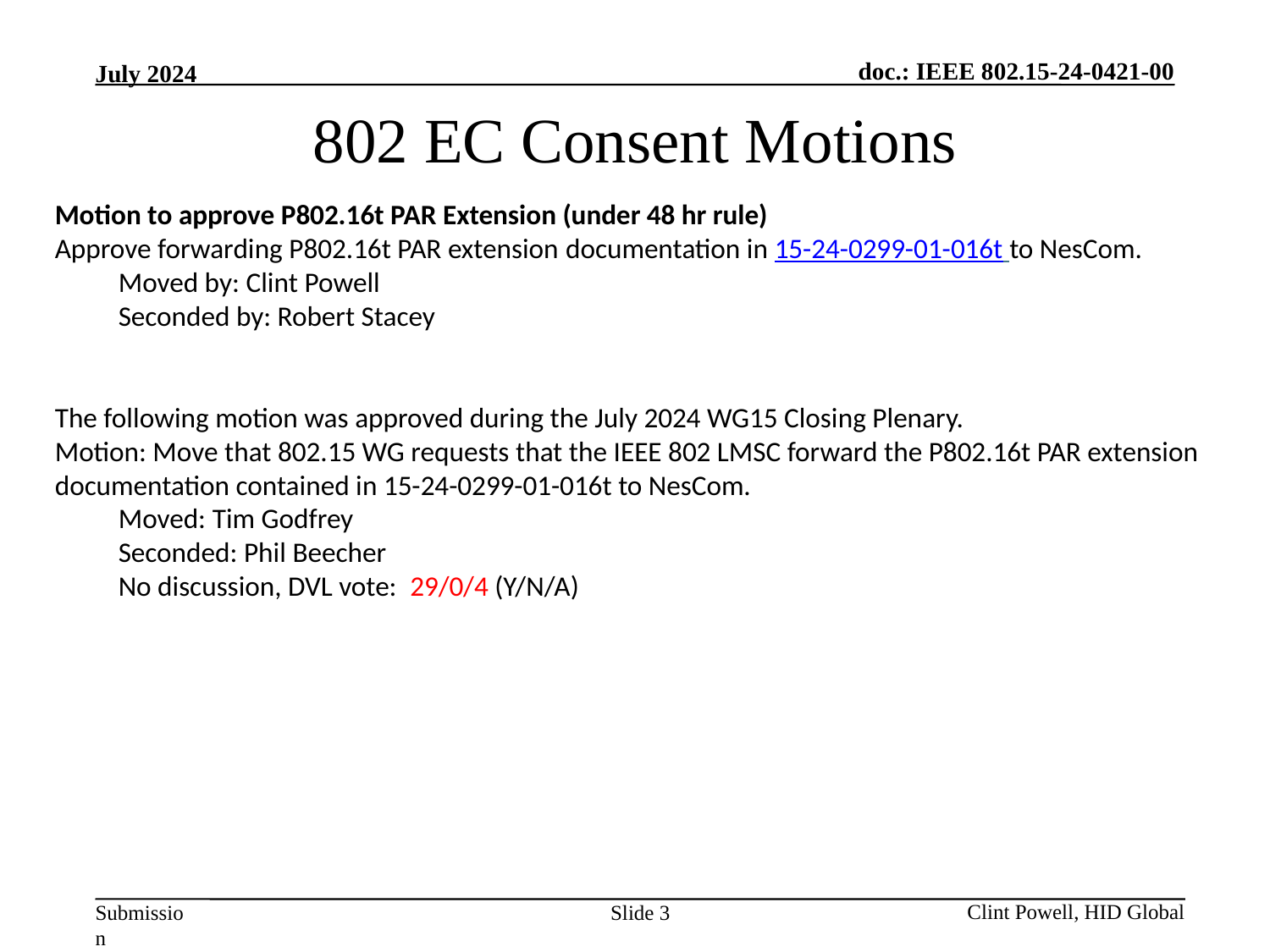

802 EC Consent Motions
Motion to approve P802.16t PAR Extension (under 48 hr rule)
Approve forwarding P802.16t PAR extension documentation in 15-24-0299-01-016t to NesCom.
Moved by: Clint Powell
Seconded by: Robert Stacey

The following motion was approved during the July 2024 WG15 Closing Plenary.
Motion: Move that 802.15 WG requests that the IEEE 802 LMSC forward the P802.16t PAR extension documentation contained in 15-24-0299-01-016t to NesCom.
Moved: Tim Godfrey
Seconded: Phil Beecher
No discussion, DVL vote:  29/0/4 (Y/N/A)

Slide 3